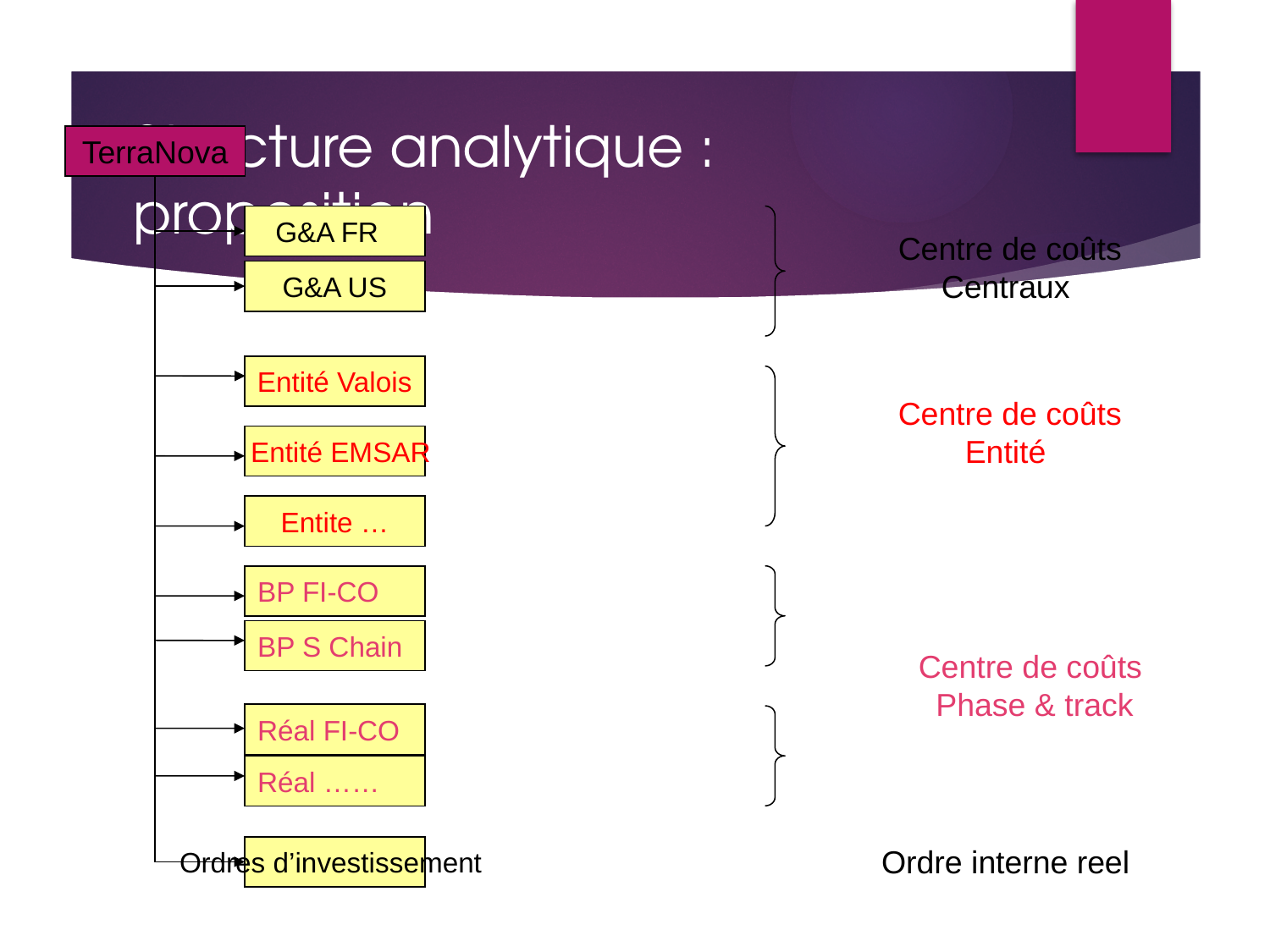

TerraNova
# Structure analytique : proposition
G&A FR

Centre de coûts Centraux
G&A US

Entité Valois

Centre de coûts Entité

Entité EMSAR

Entite …

BP FI-CO

BP S Chain

Centre de coûts  Phase & track
Réal FI-CO

Réal ……

Ordre interne reel
Ordres d’investissement